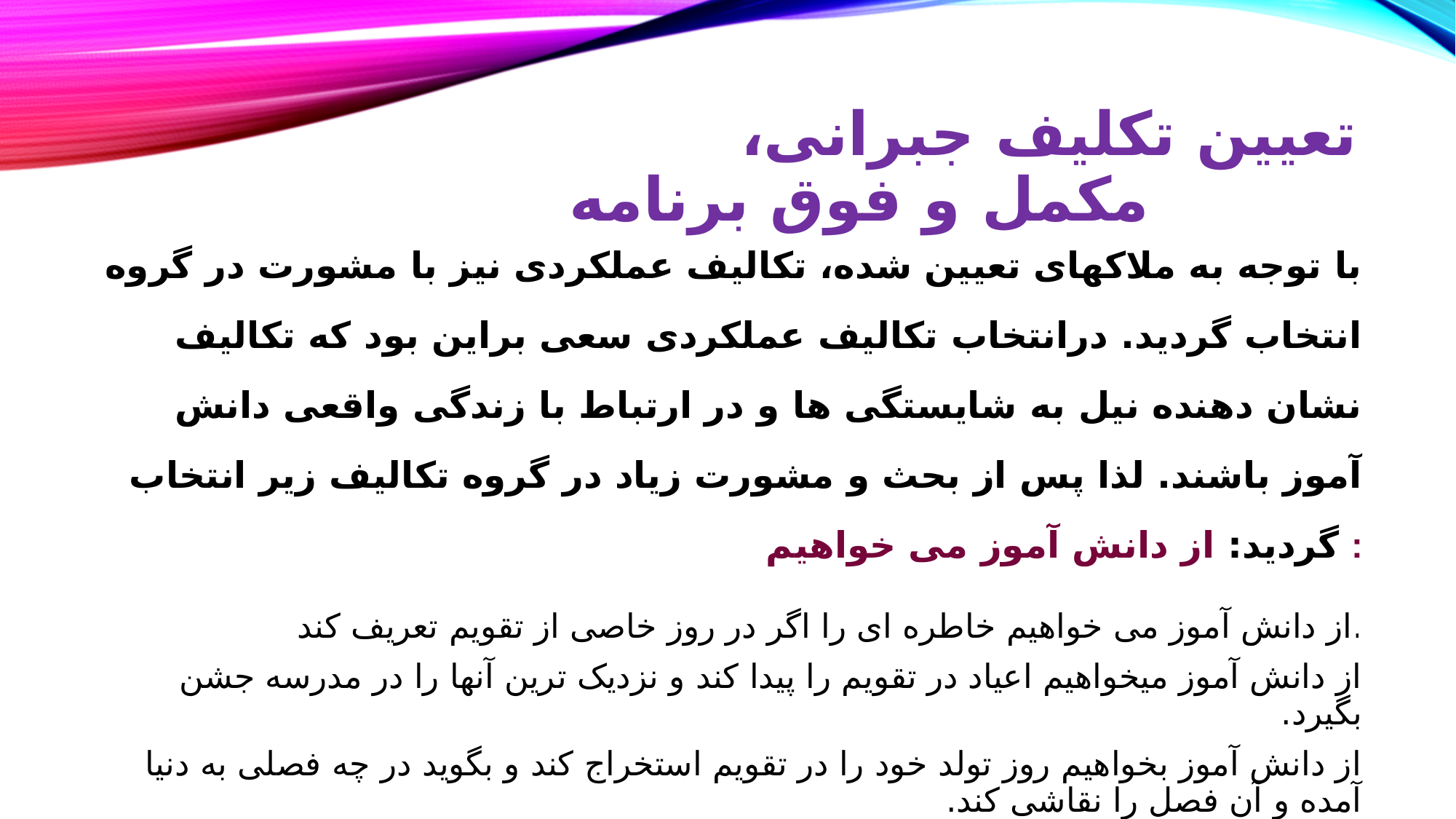

# تعیین تکلیف جبرانی، مکمل و فوق برنامه
با توجه به ملاکهای تعیین شده، تکالیف عملکردی نیز با مشورت در گروه انتخاب گردید. درانتخاب تکالیف عملکردی سعی براین بود که تکالیف نشان دهنده نیل به شایستگی ها و در ارتباط با زندگی واقعی دانش آموز باشند. لذا پس از بحث و مشورت زیاد در گروه تکالیف زیر انتخاب گردید: از دانش آموز می خواهیم :
از دانش آموز می خواهیم خاطره ای را اگر در روز خاصی از تقویم تعریف کند.
از دانش آموز میخواهیم اعیاد در تقویم را پیدا کند و نزدیک ترین آنها را در مدرسه جشن بگیرد.
از دانش آموز بخواهیم روز تولد خود را در تقویم استخراج کند و بگوید در چه فصلی به دنیا آمده و آن فصل را نقاشی کند.